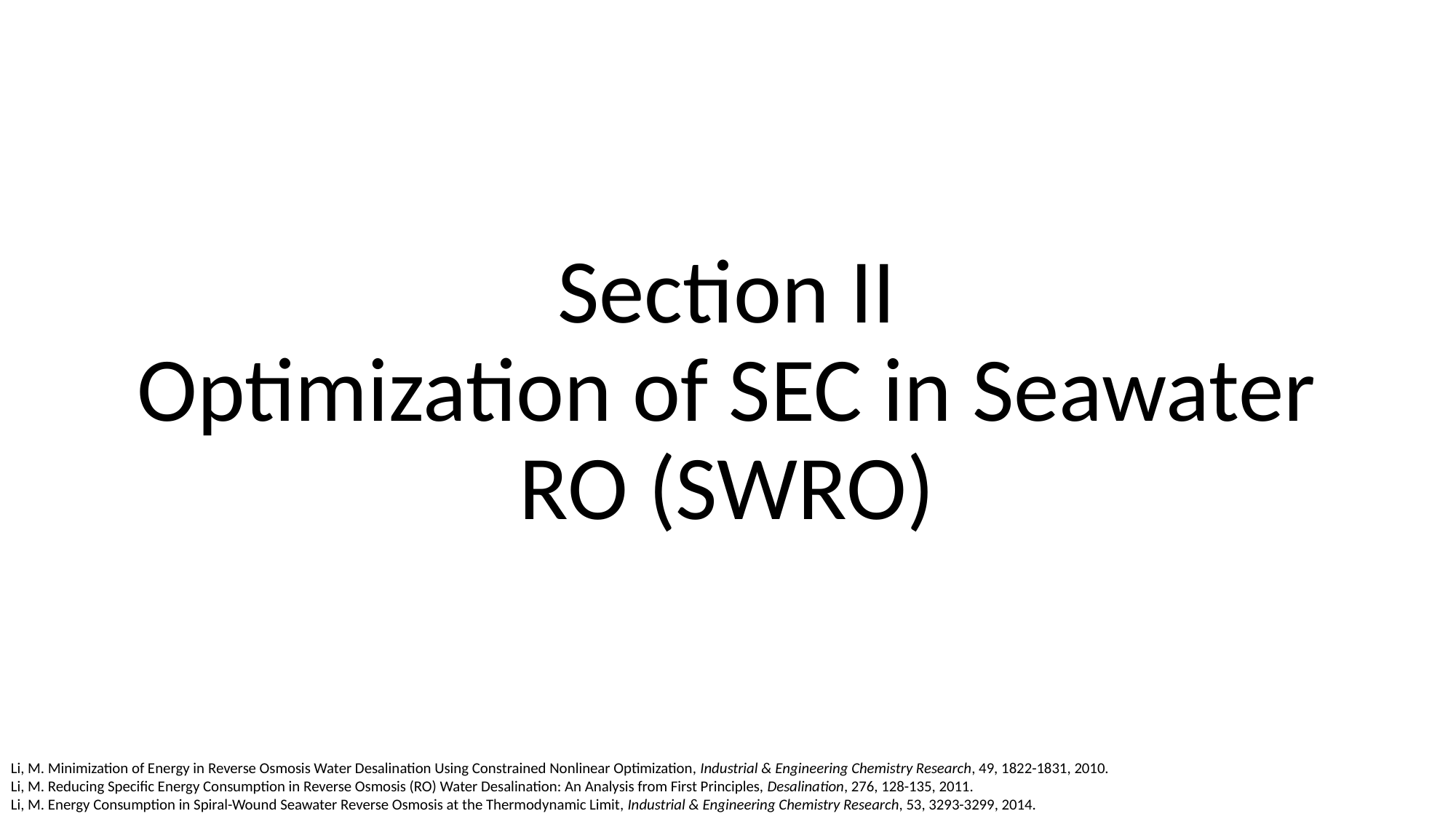

# Section II Optimization of SEC in Seawater RO (SWRO)
Li, M. Minimization of Energy in Reverse Osmosis Water Desalination Using Constrained Nonlinear Optimization, Industrial & Engineering Chemistry Research, 49, 1822-1831, 2010.
Li, M. Reducing Specific Energy Consumption in Reverse Osmosis (RO) Water Desalination: An Analysis from First Principles, Desalination, 276, 128-135, 2011.
Li, M. Energy Consumption in Spiral-Wound Seawater Reverse Osmosis at the Thermodynamic Limit, Industrial & Engineering Chemistry Research, 53, 3293-3299, 2014.